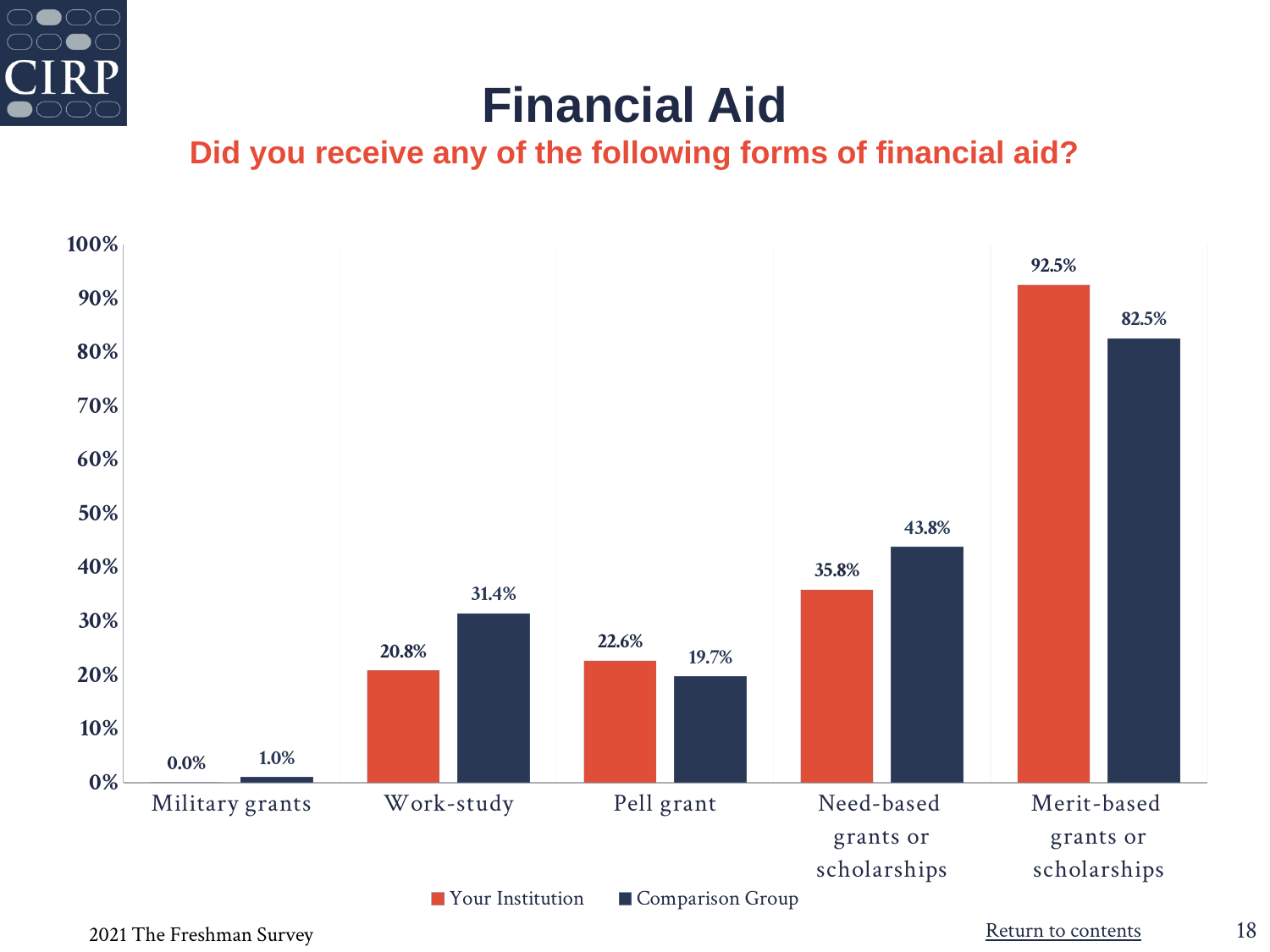

# Financial Aid Did you receive any of the following forms of financial aid?

### Chart

| Category | Your Institution | Comparison Group |
|---|---|---|
| Military grants | 0.0 | 0.01 |
| Work-study | 0.208 | 0.314 |
| Pell grant | 0.226 | 0.197 |
| Need-based
grants or scholarships | 0.358 | 0.438 |
| Merit-based
grants or scholarships | 0.925 | 0.825 |
2021 The Freshman Survey
Return to contents
18